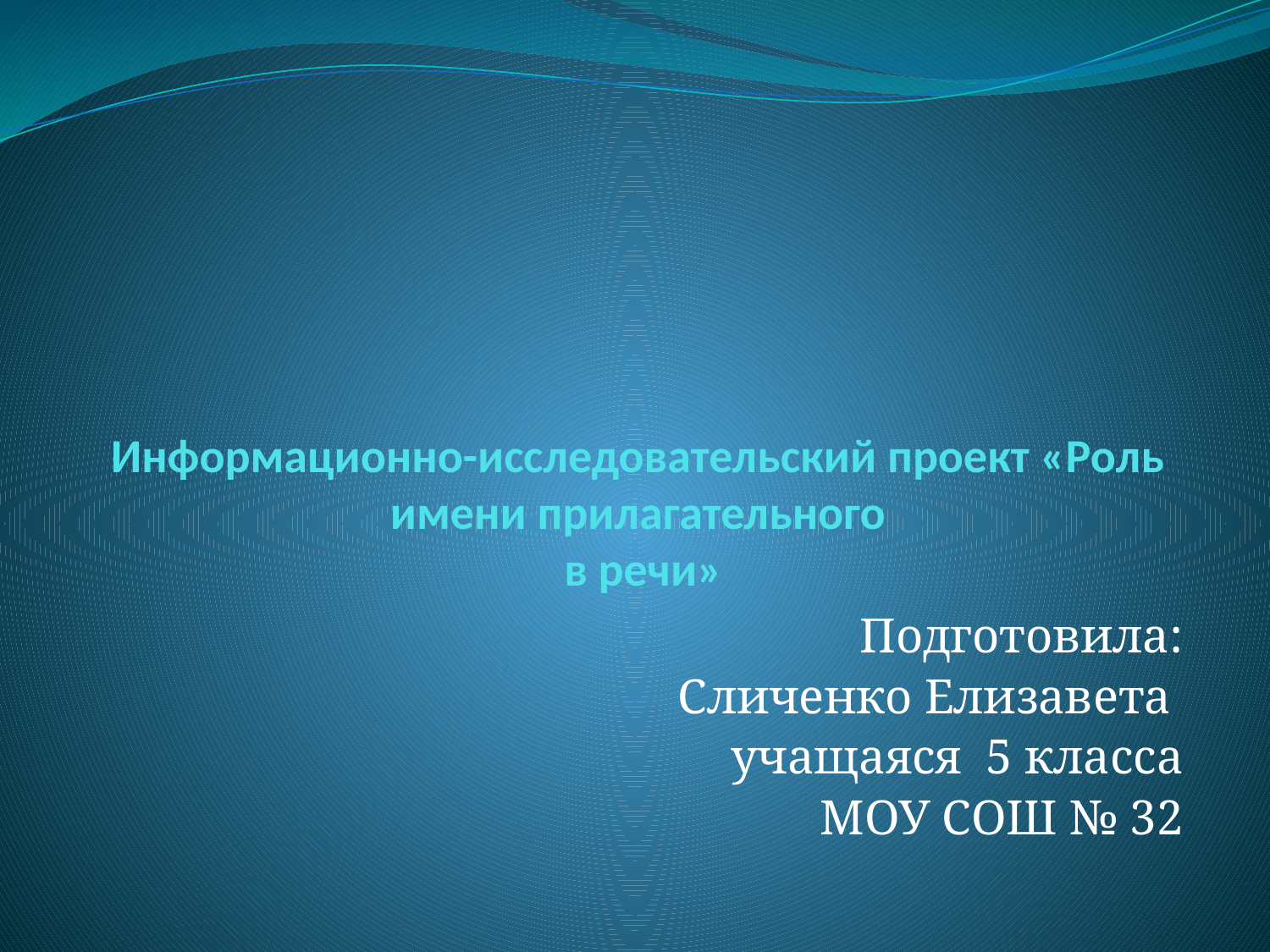

# Информационно-исследовательский проект «Роль имени прилагательного в речи»
Подготовила:
Сличенко Елизавета
учащаяся  5 класса
МОУ СОШ № 32